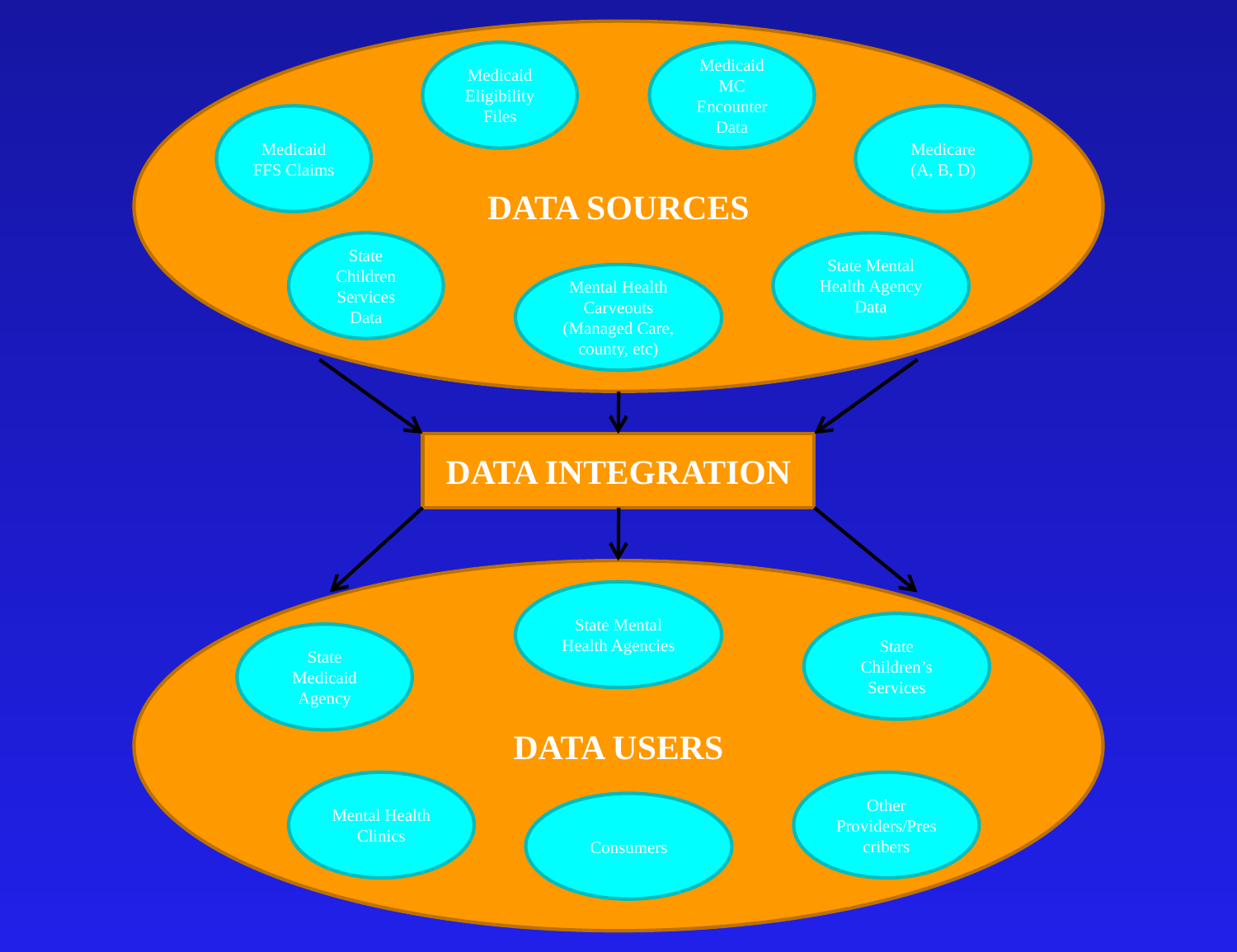

DATA SOURCES
Medicaid Eligibility Files
Medicaid MC Encounter Data
Medicaid FFS Claims
Medicare
(A, B, D)
State Children Services Data
State Mental Health Agency Data
Mental Health Carveouts
(Managed Care, county, etc)
DATA INTEGRATION
DATA USERS
State Mental Health Agencies
State Children’s Services
State Medicaid Agency
Mental Health Clinics
Other Providers/Prescribers
Consumers